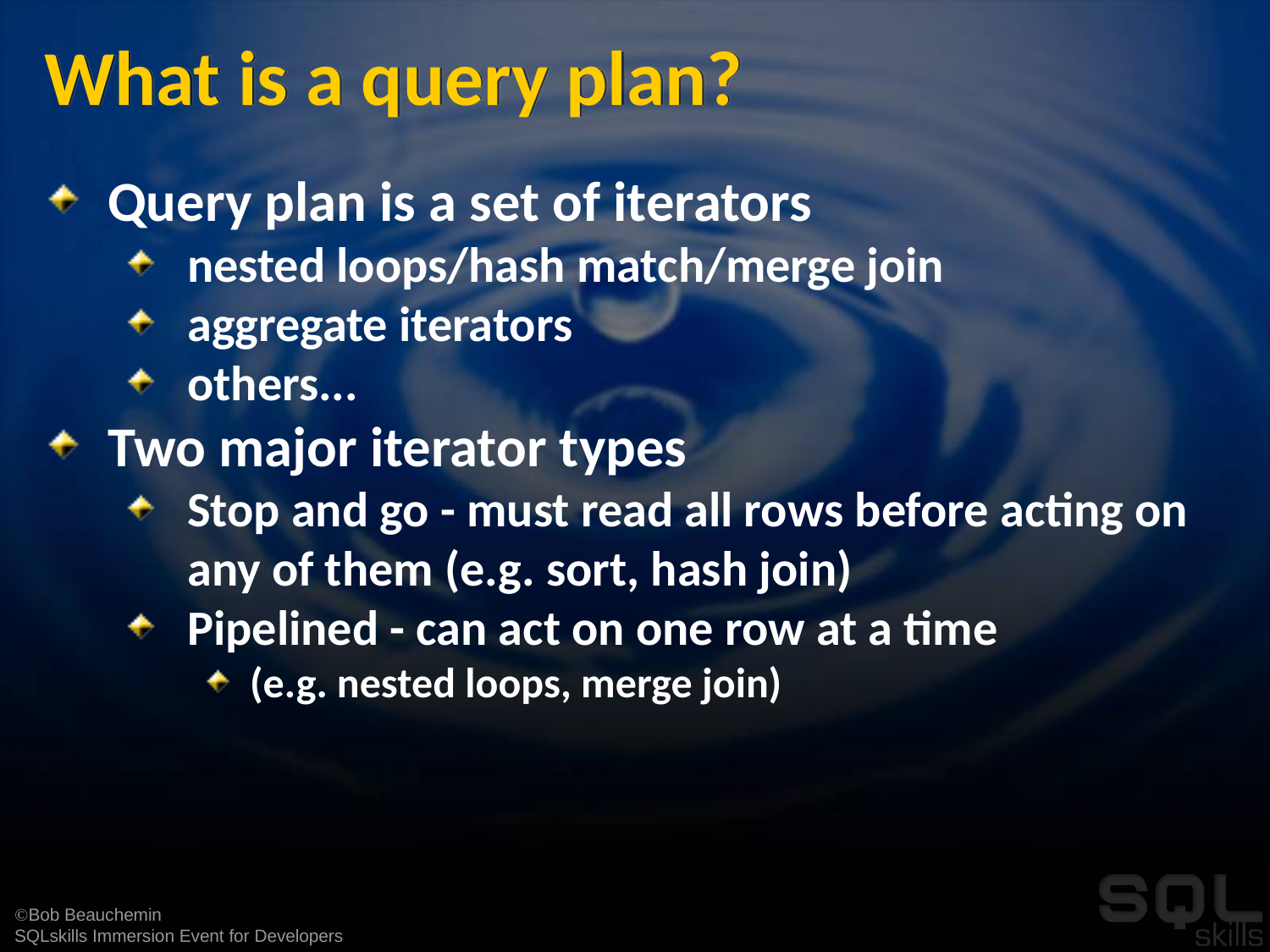

# What is a query plan?
Query plan is a set of iterators
nested loops/hash match/merge join
aggregate iterators
others...
Two major iterator types
Stop and go - must read all rows before acting on any of them (e.g. sort, hash join)
Pipelined - can act on one row at a time
(e.g. nested loops, merge join)